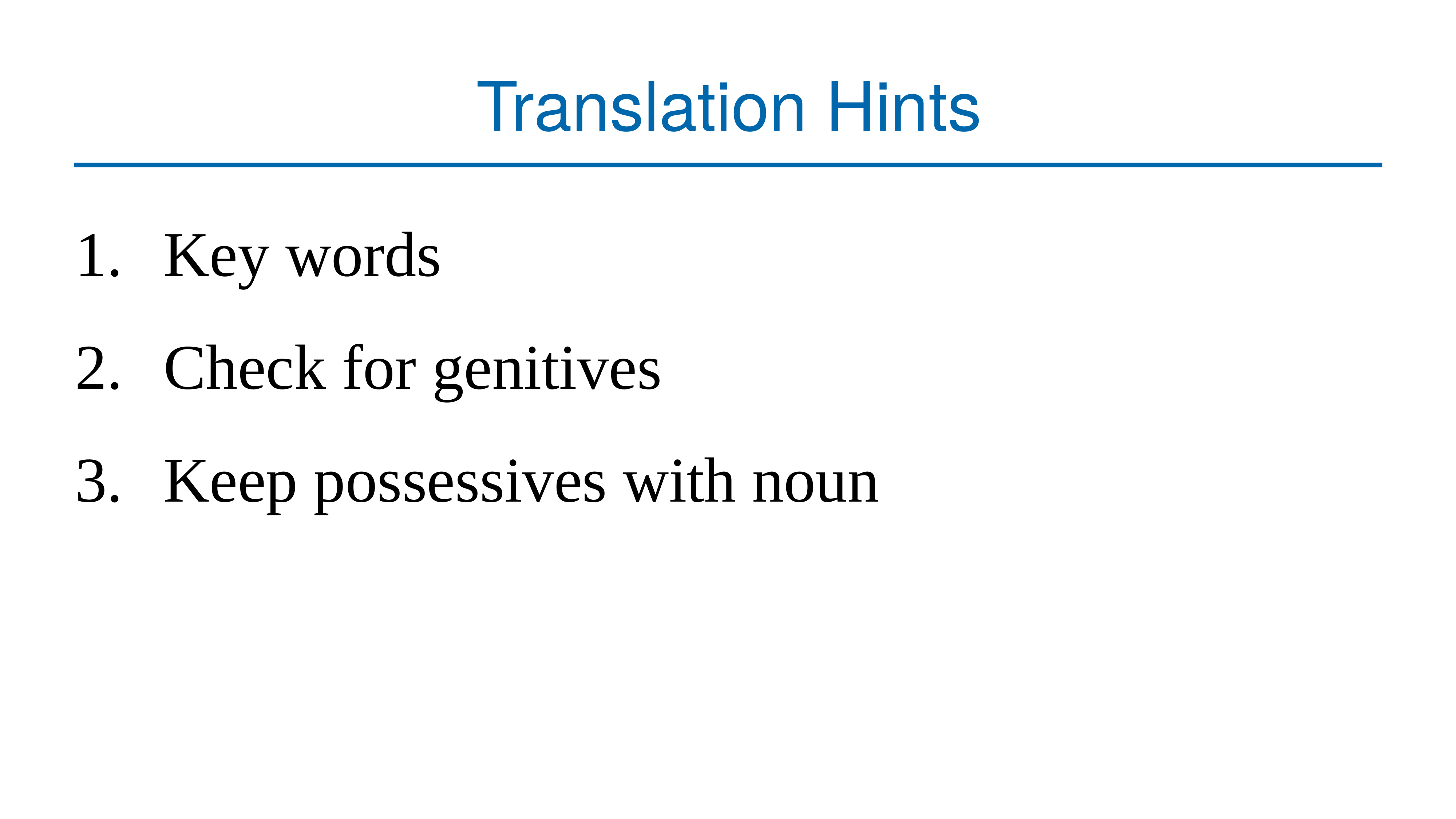

# Translation Hints
Key words
Check for genitives
Keep possessives with noun